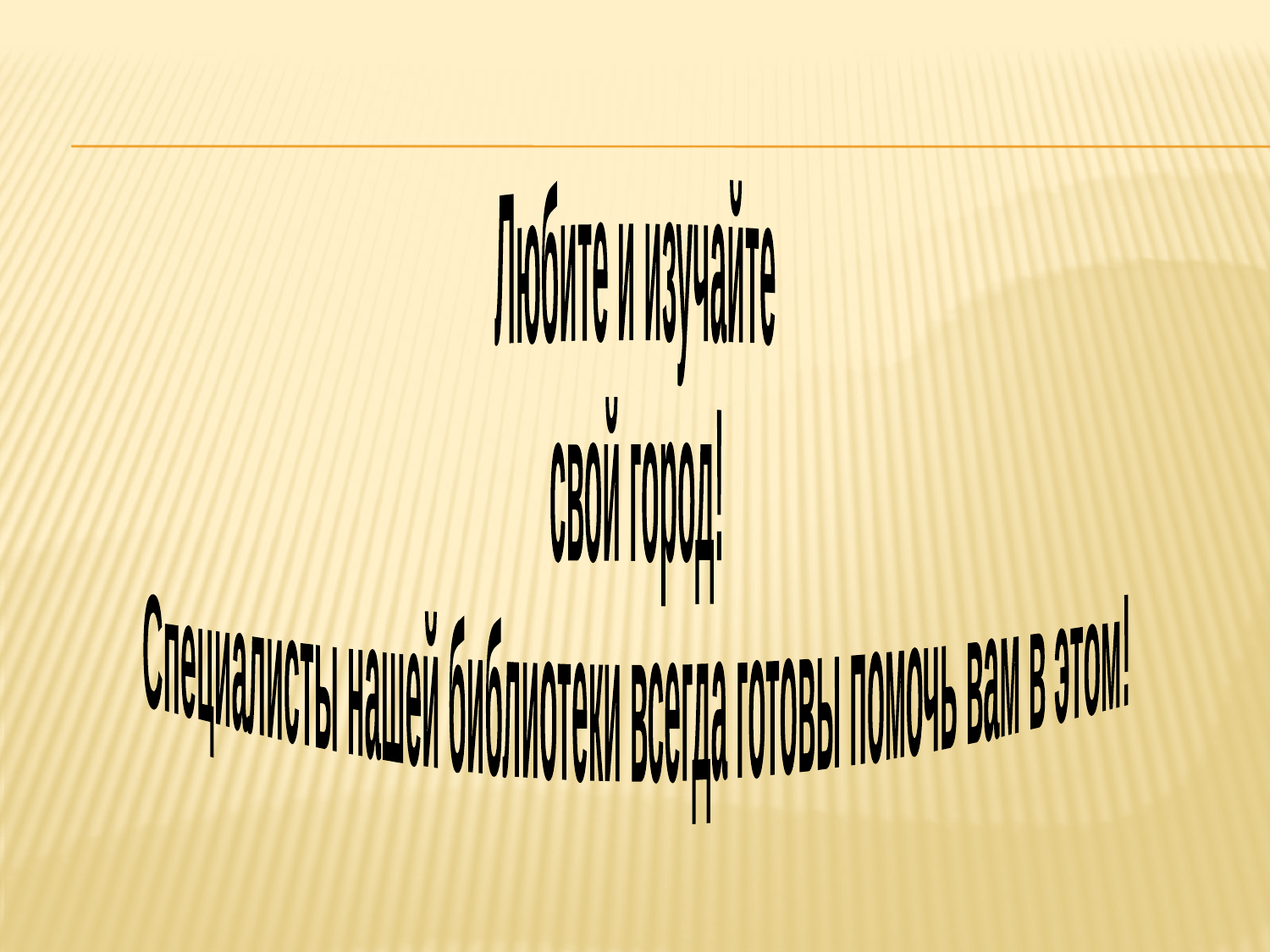

Любите и изучайте
свой город!
Специалисты нашей библиотеки всегда готовы помочь вам в этом!